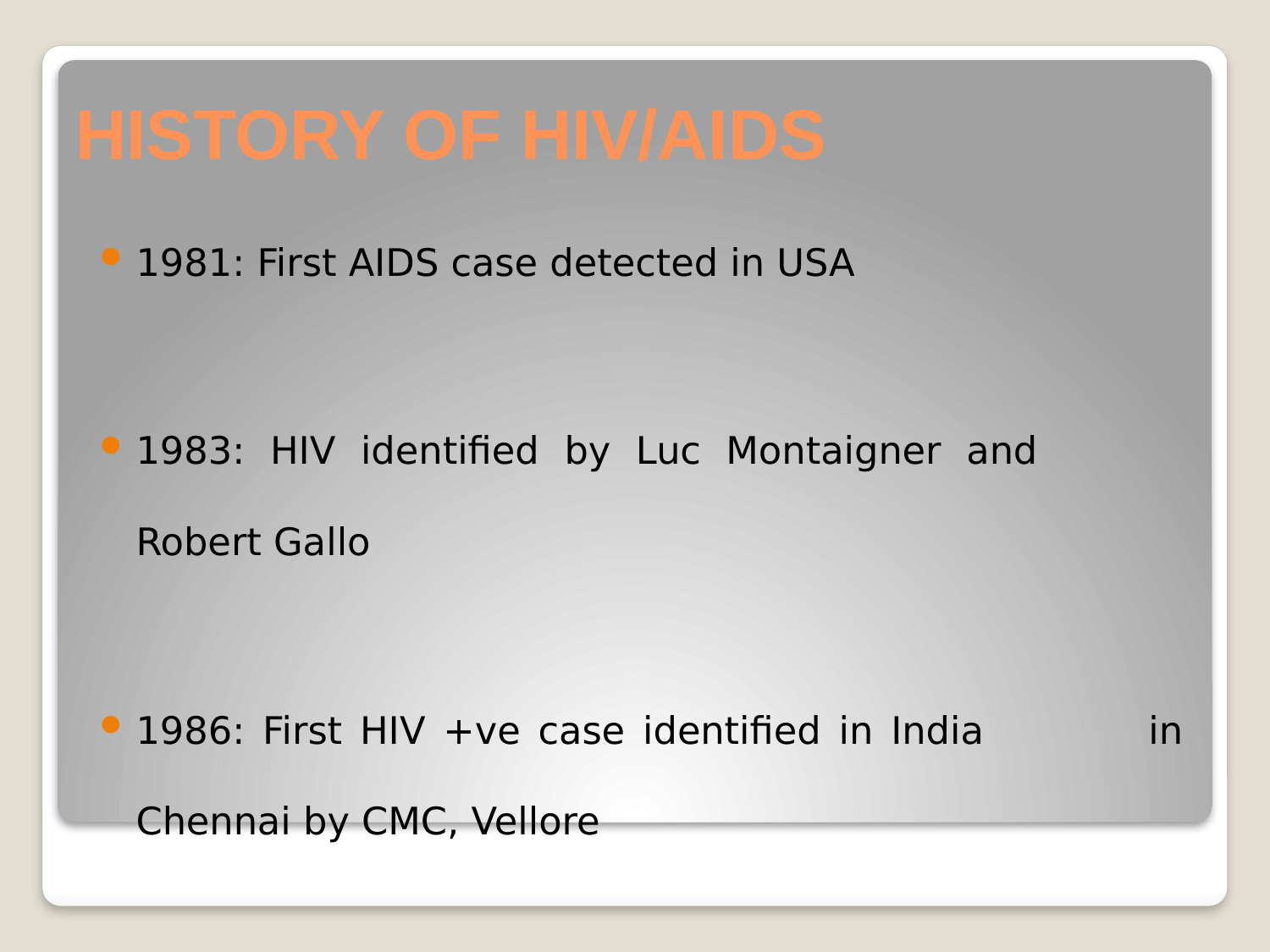

# HISTORY OF HIV/AIDS
1981: First AIDS case detected in USA

1983: HIV identified by Luc Montaigner and 	    Robert Gallo

1986: First HIV +ve case identified in India    	    in Chennai by CMC, Vellore